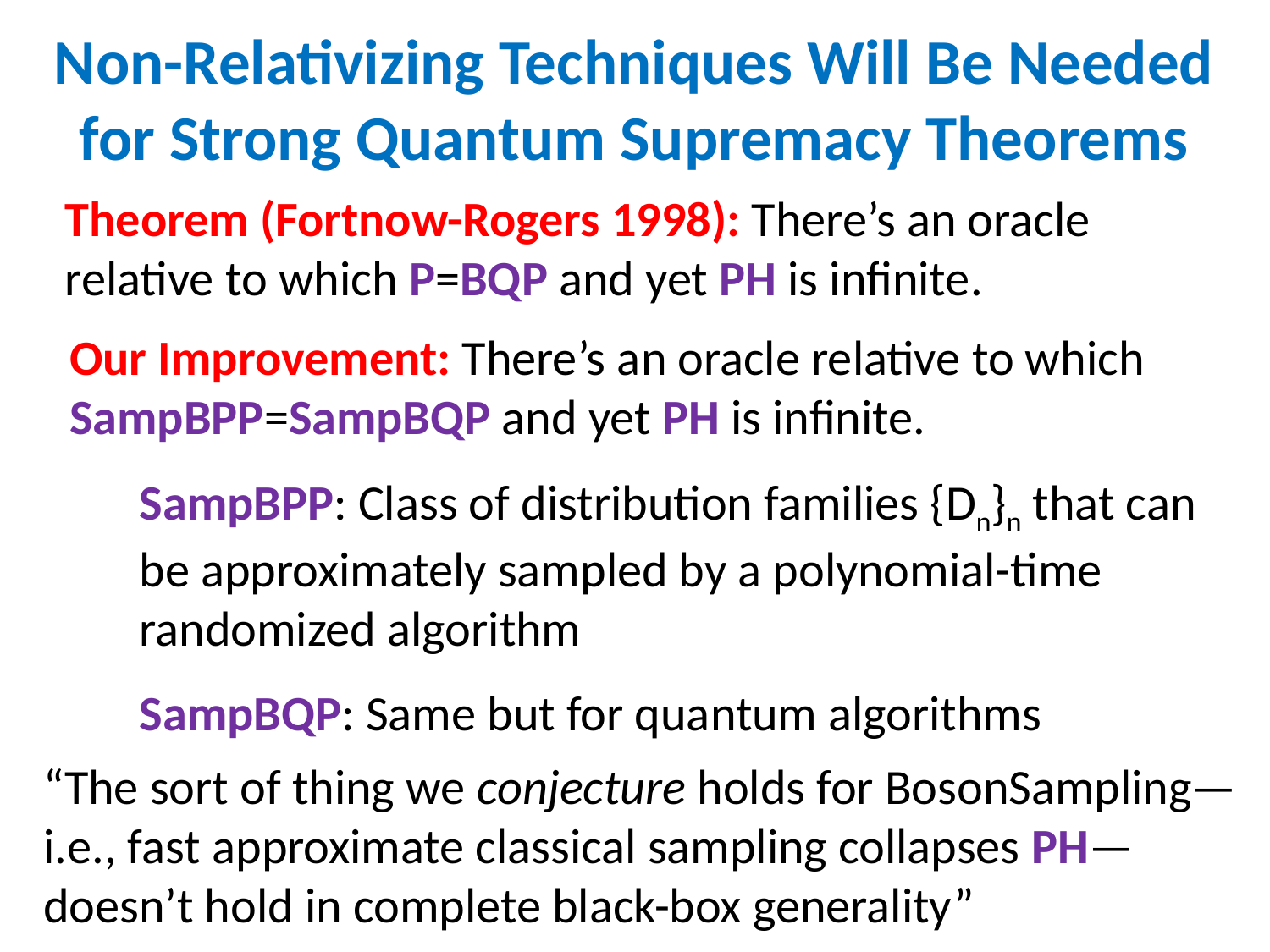

Non-Relativizing Techniques Will Be Needed for Strong Quantum Supremacy Theorems
Theorem (Fortnow-Rogers 1998): There’s an oracle relative to which P=BQP and yet PH is infinite.
Our Improvement: There’s an oracle relative to which SampBPP=SampBQP and yet PH is infinite.
SampBPP: Class of distribution families {Dn}n that can be approximately sampled by a polynomial-time randomized algorithm
SampBQP: Same but for quantum algorithms
“The sort of thing we conjecture holds for BosonSampling—i.e., fast approximate classical sampling collapses PH—doesn’t hold in complete black-box generality”